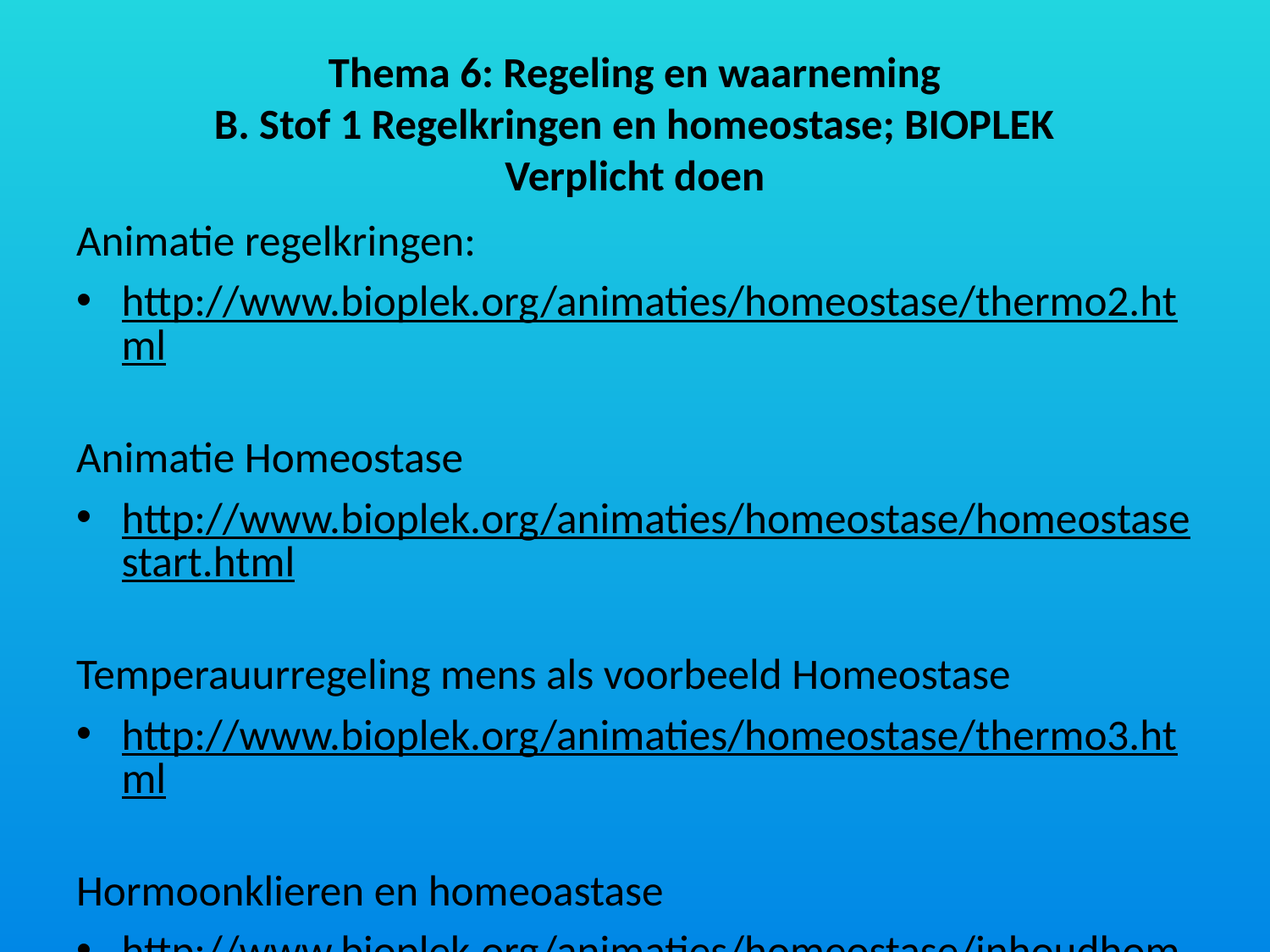

# Thema 6: Regeling en waarneming B. Stof 1 Regelkringen en homeostase; BIOPLEK Verplicht doen
Animatie regelkringen:
http://www.bioplek.org/animaties/homeostase/thermo2.html
Animatie Homeostase
http://www.bioplek.org/animaties/homeostase/homeostasestart.html
Temperauurregeling mens als voorbeeld Homeostase
http://www.bioplek.org/animaties/homeostase/thermo3.html
Hormoonklieren en homeoastase
http://www.bioplek.org/animaties/homeostase/inhoudhomeostase.html